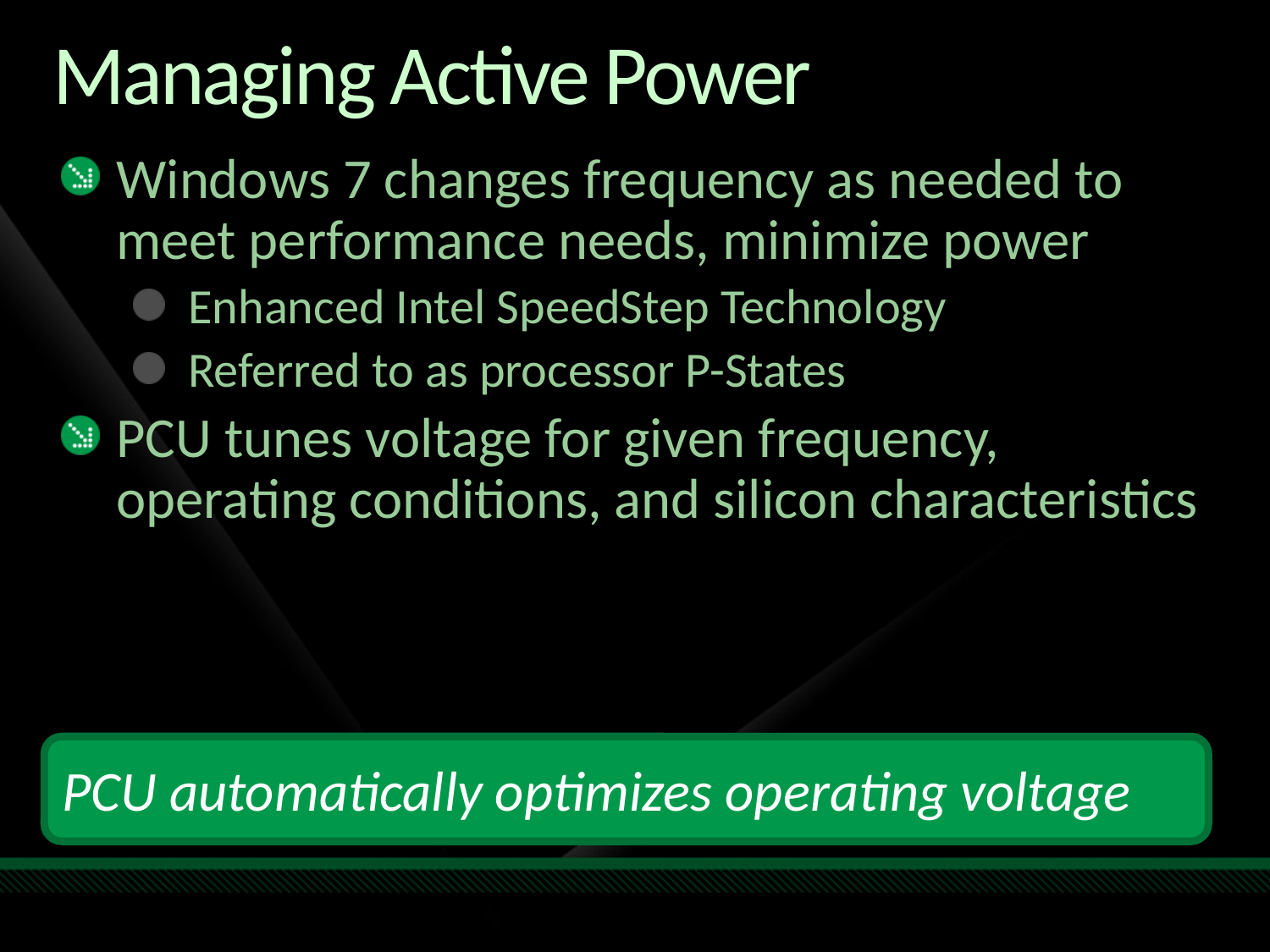

# Managing Active Power
Windows 7 changes frequency as needed to meet performance needs, minimize power
Enhanced Intel SpeedStep Technology
Referred to as processor P-States
PCU tunes voltage for given frequency, operating conditions, and silicon characteristics
PCU automatically optimizes operating voltage